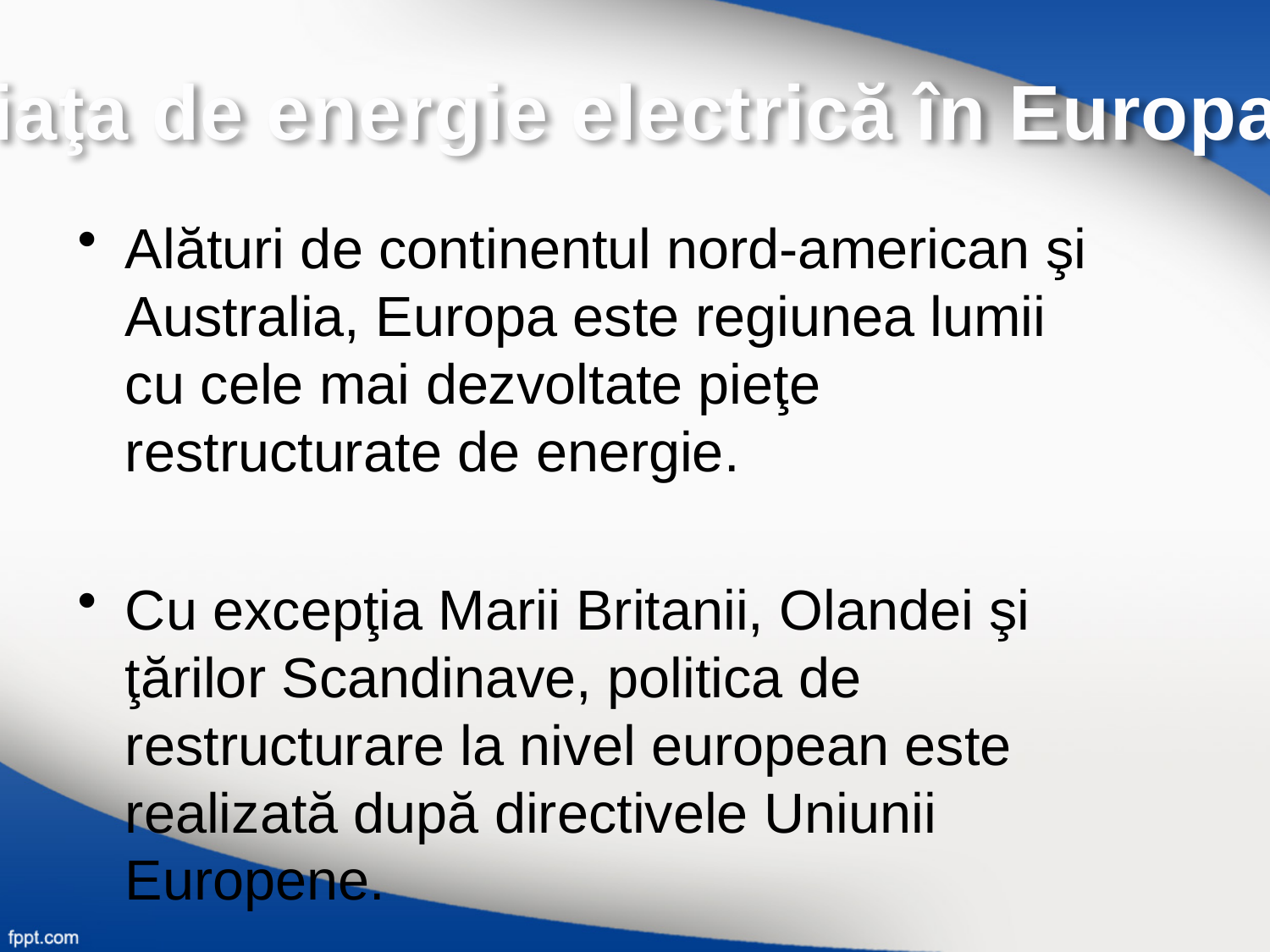

Piaţa de energie electrică în Europa
Alături de continentul nord-american şi Australia, Europa este regiunea lumii cu cele mai dezvoltate pieţe restructurate de energie.

Cu excepţia Marii Britanii, Olandei şi ţărilor Scandinave, politica de restructurare la nivel european este realizată după directivele Uniunii Europene.